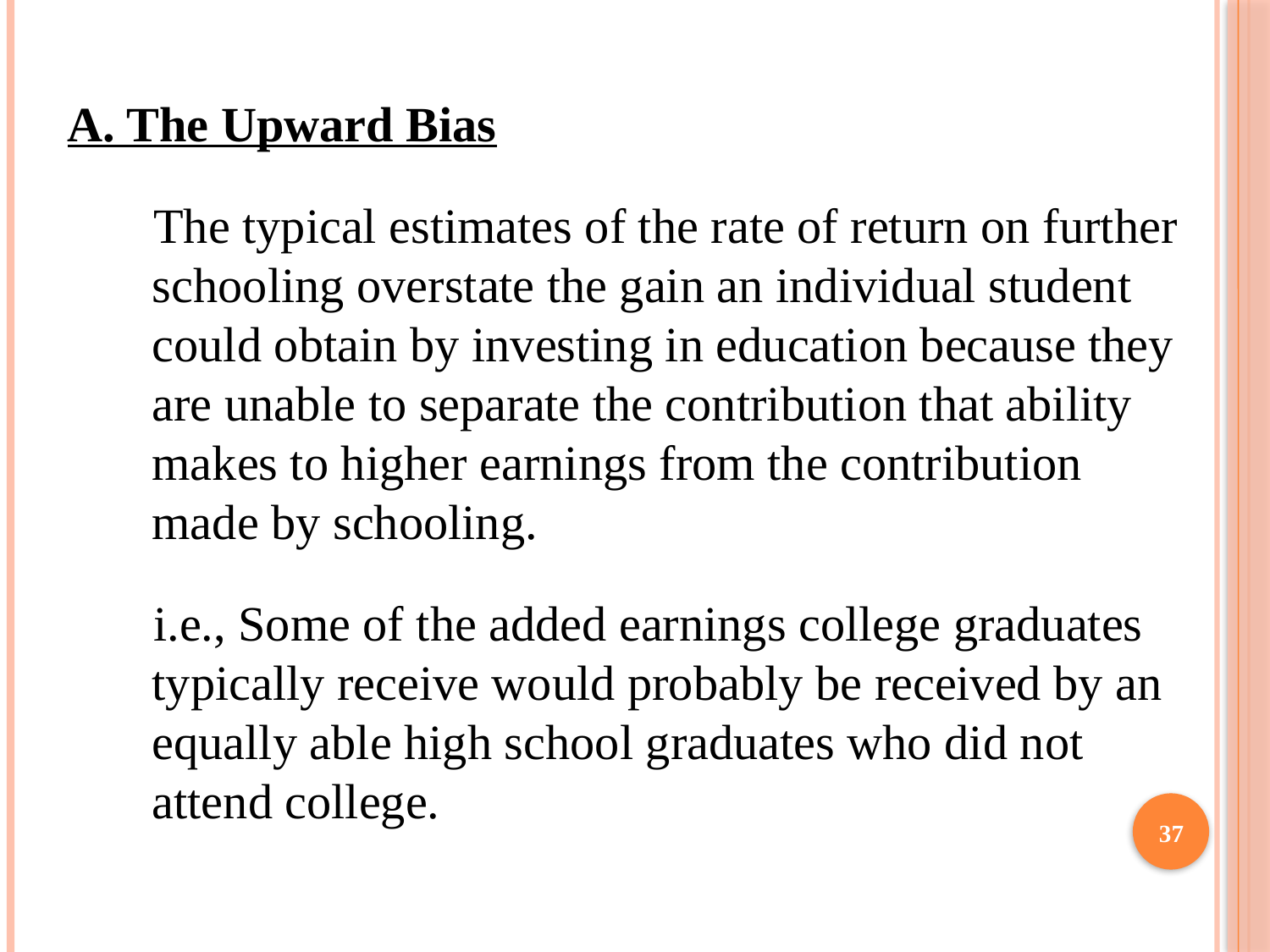

A. The Upward Bias
       The typical estimates of the rate of return on further schooling overstate the gain an individual student could obtain by investing in education because they are unable to separate the contribution that ability makes to higher earnings from the contribution made by schooling.
       i.e., Some of the added earnings college graduates typically receive would probably be received by an equally able high school graduates who did not attend college.
37